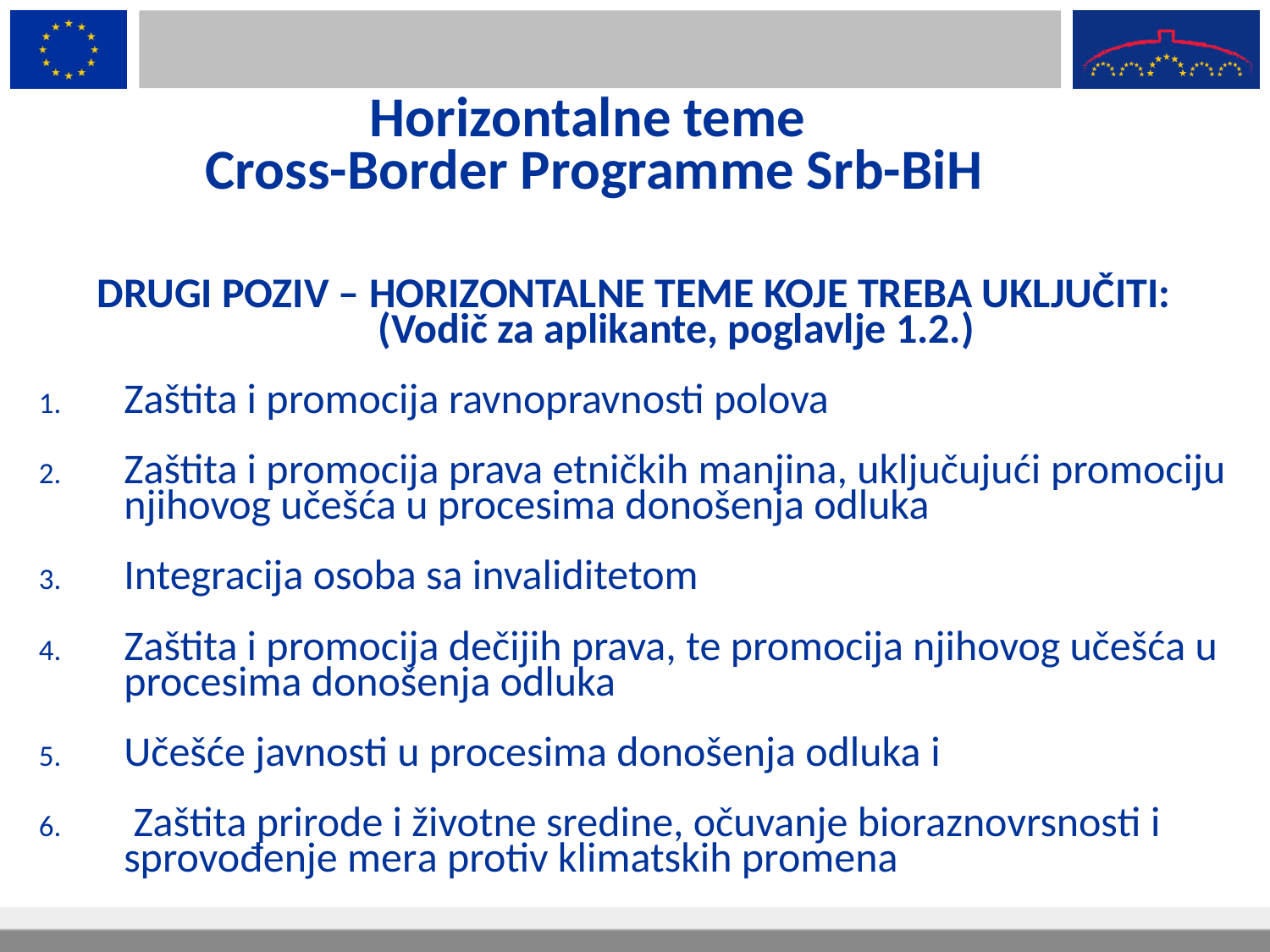

Horizontalne teme
Cross-Border Programme Srb-BiH

DRUGI POZIV – HORIZONTALNE TEME KOJE TREBA UKLJUČITI: (Vodič za aplikante, poglavlje 1.2.)

Zaštita i promocija ravnopravnosti polova

Zaštita i promocija prava etničkih manjina, uključujući promociju njihovog učešća u procesima donošenja odluka

Integracija osoba sa invaliditetom

Zaštita i promocija dečijih prava, te promocija njihovog učešća u procesima donošenja odluka

Učešće javnosti u procesima donošenja odluka i

 Zaštita prirode i životne sredine, očuvanje bioraznovrsnosti i sprovođenje mera protiv klimatskih promena